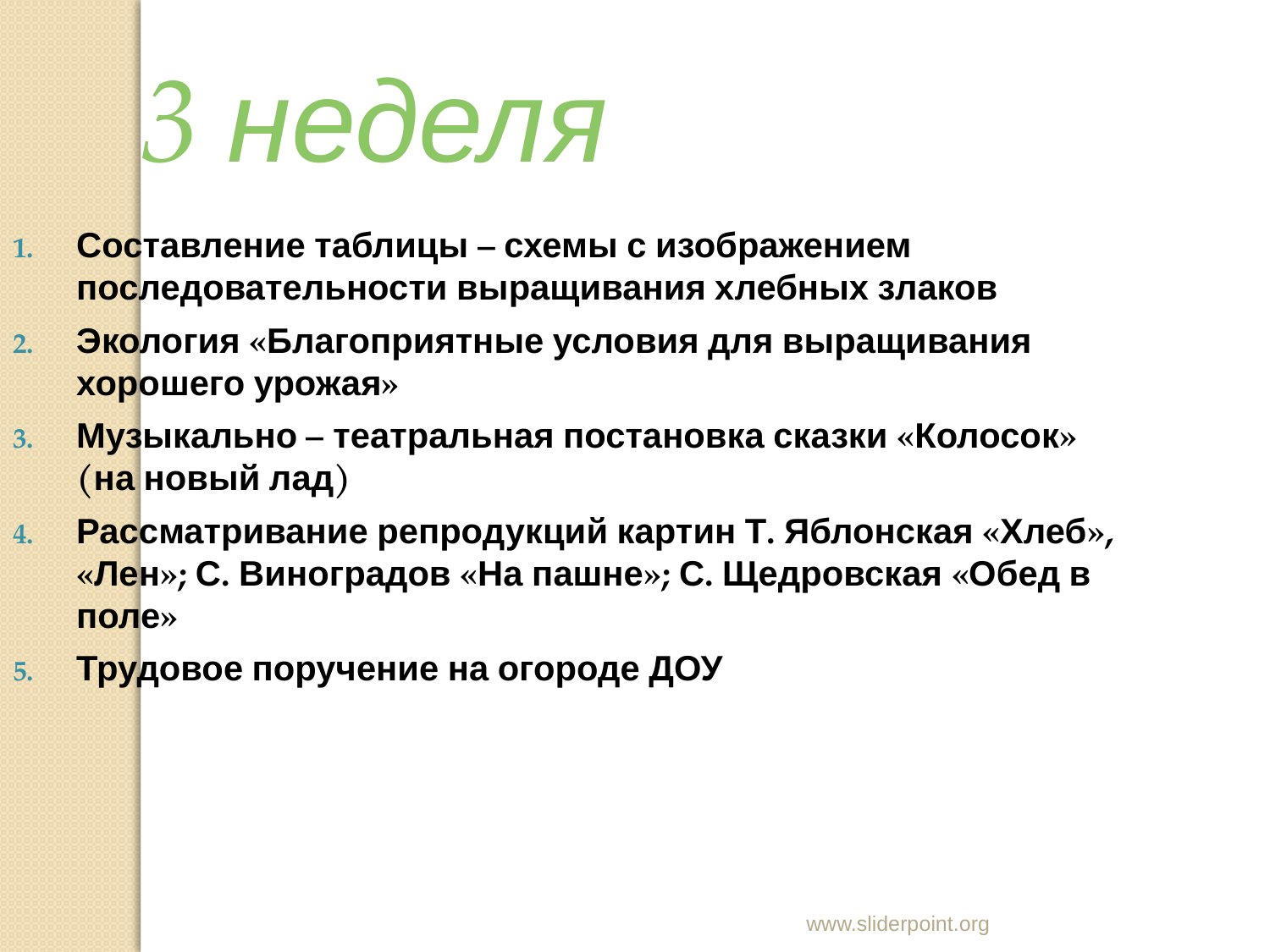

3 неделя
Составление таблицы – схемы с изображением последовательности выращивания хлебных злаков
Экология «Благоприятные условия для выращивания хорошего урожая»
Музыкально – театральная постановка сказки «Колосок» (на новый лад)
Рассматривание репродукций картин Т. Яблонская «Хлеб», «Лен»; С. Виноградов «На пашне»; С. Щедровская «Обед в поле»
Трудовое поручение на огороде ДОУ
www.sliderpoint.org